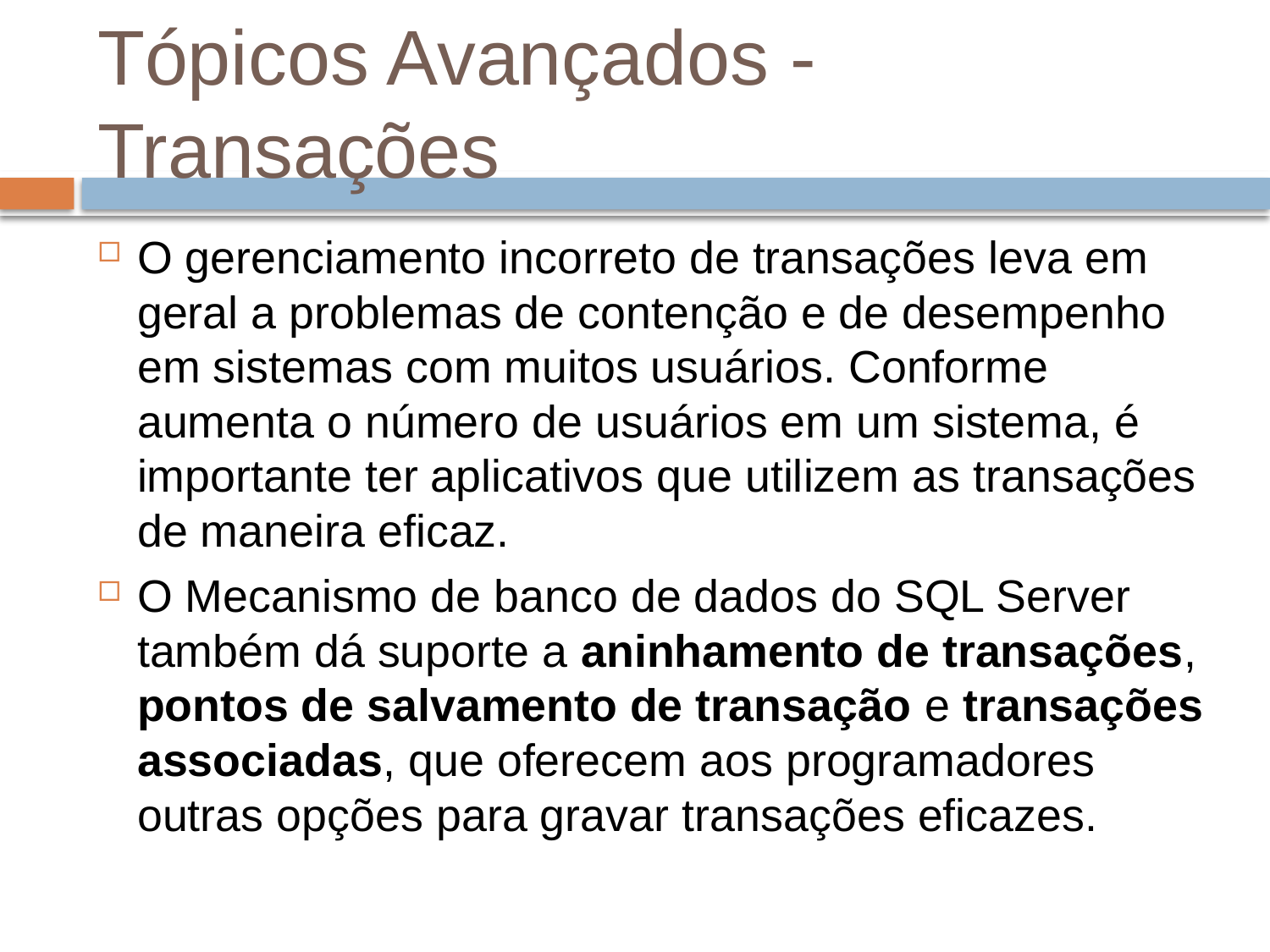

# Tópicos Avançados - Transações
O gerenciamento incorreto de transações leva em geral a problemas de contenção e de desempenho em sistemas com muitos usuários. Conforme aumenta o número de usuários em um sistema, é importante ter aplicativos que utilizem as transações de maneira eficaz.
O Mecanismo de banco de dados do SQL Server também dá suporte a aninhamento de transações, pontos de salvamento de transação e transações associadas, que oferecem aos programadores outras opções para gravar transações eficazes.